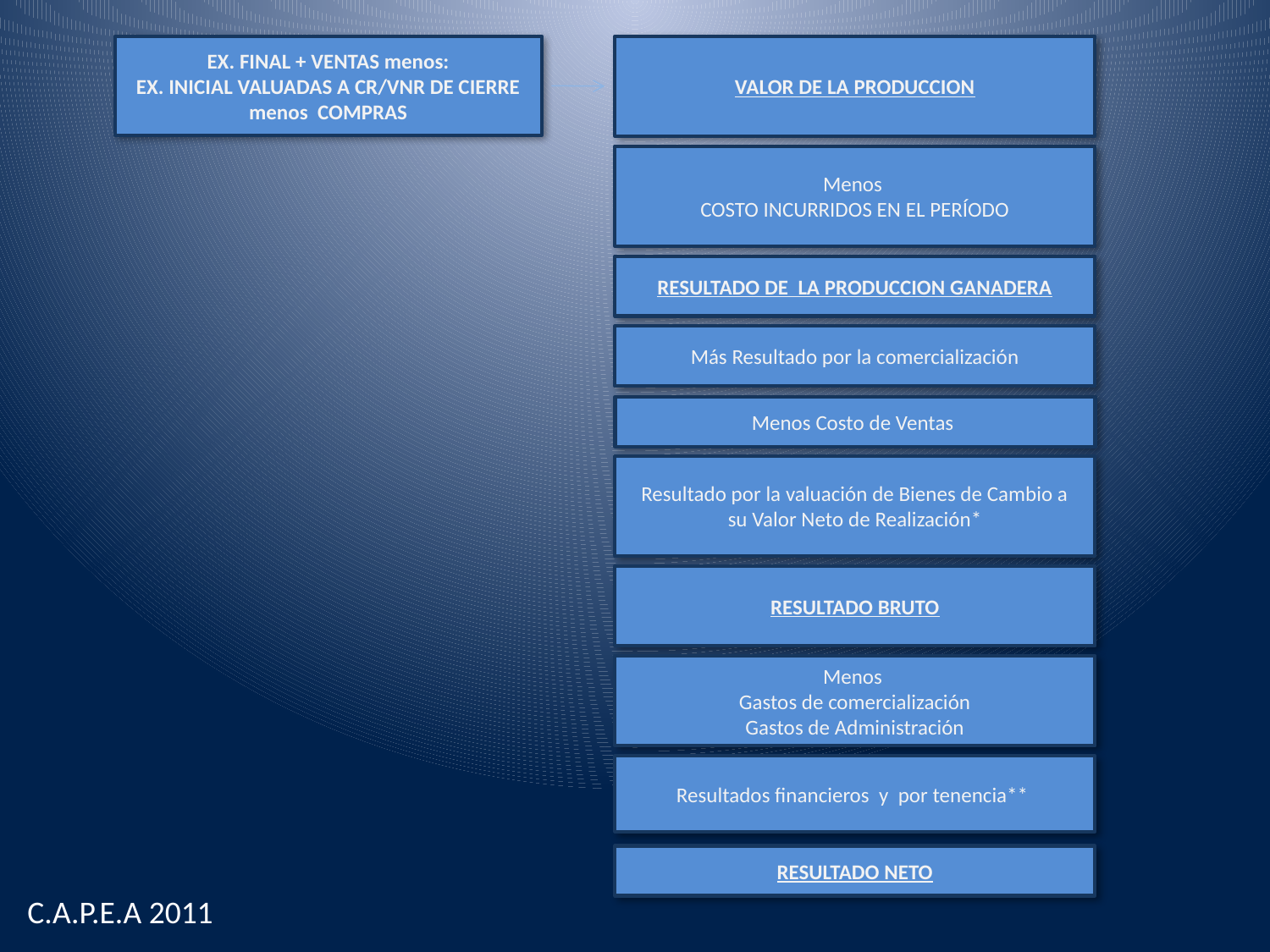

EX. FINAL + VENTAS menos:
EX. INICIAL VALUADAS A CR/VNR DE CIERRE menos  COMPRAS
VALOR DE LA PRODUCCION
Menos
COSTO INCURRIDOS EN EL PERÍODO
RESULTADO DE  LA PRODUCCION GANADERA
Más Resultado por la comercialización

Menos Costo de Ventas

 Resultado por la valuación de Bienes de Cambio a  su Valor Neto de Realización*

RESULTADO BRUTO

Menos
Gastos de comercialización
Gastos de Administración

Resultados financieros  y  por tenencia**
RESULTADO NETO
C.A.P.E.A 2011